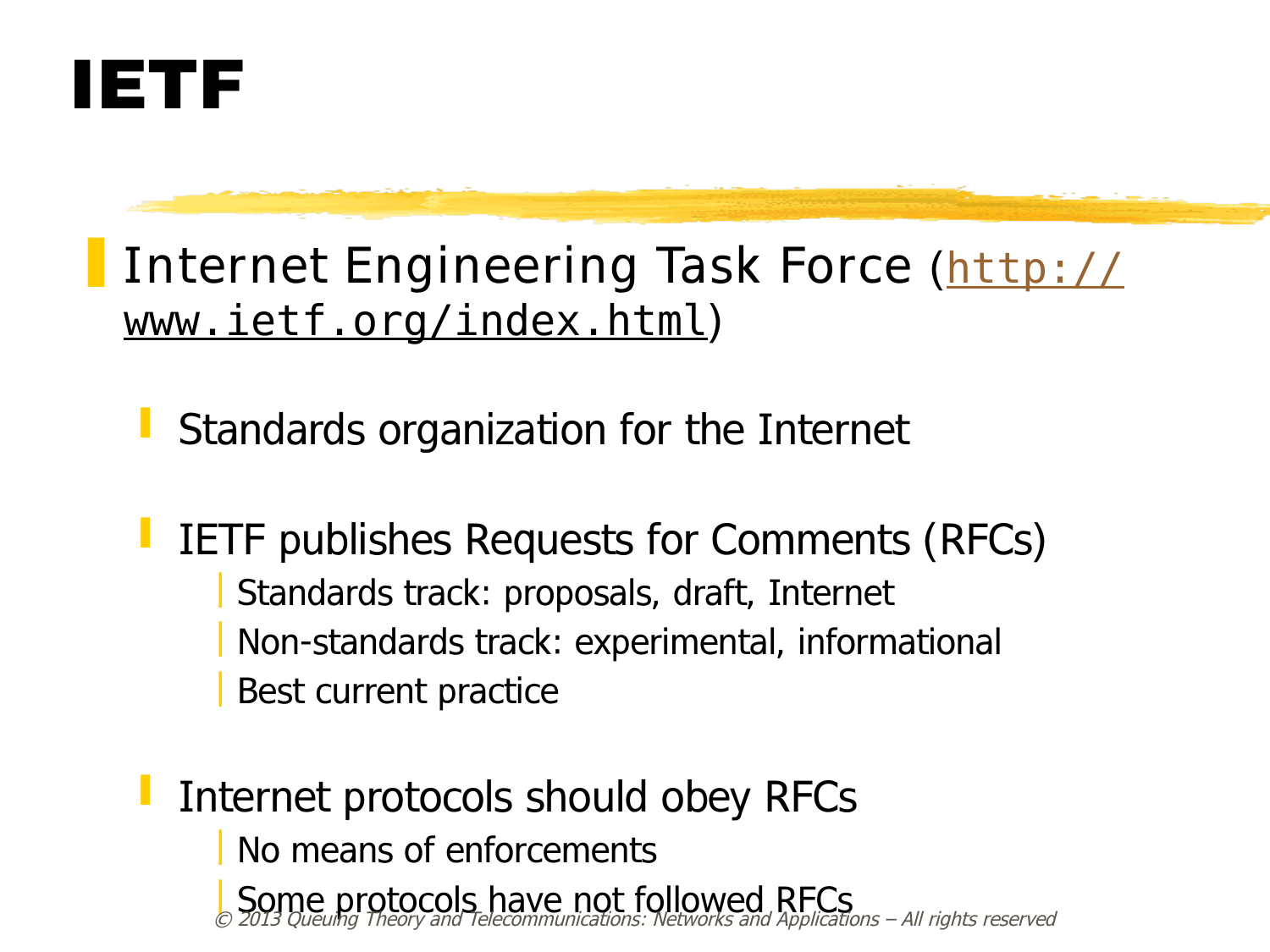

# IETF
Internet Engineering Task Force (http://www.ietf.org/index.html)

Standards organization for the Internet

IETF publishes Requests for Comments (RFCs)
Standards track: proposals, draft, Internet
Non-standards track: experimental, informational
Best current practice

Internet protocols should obey RFCs
No means of enforcements
Some protocols have not followed RFCs

© 2013 Queuing Theory and Telecommunications: Networks and Applications – All rights reserved